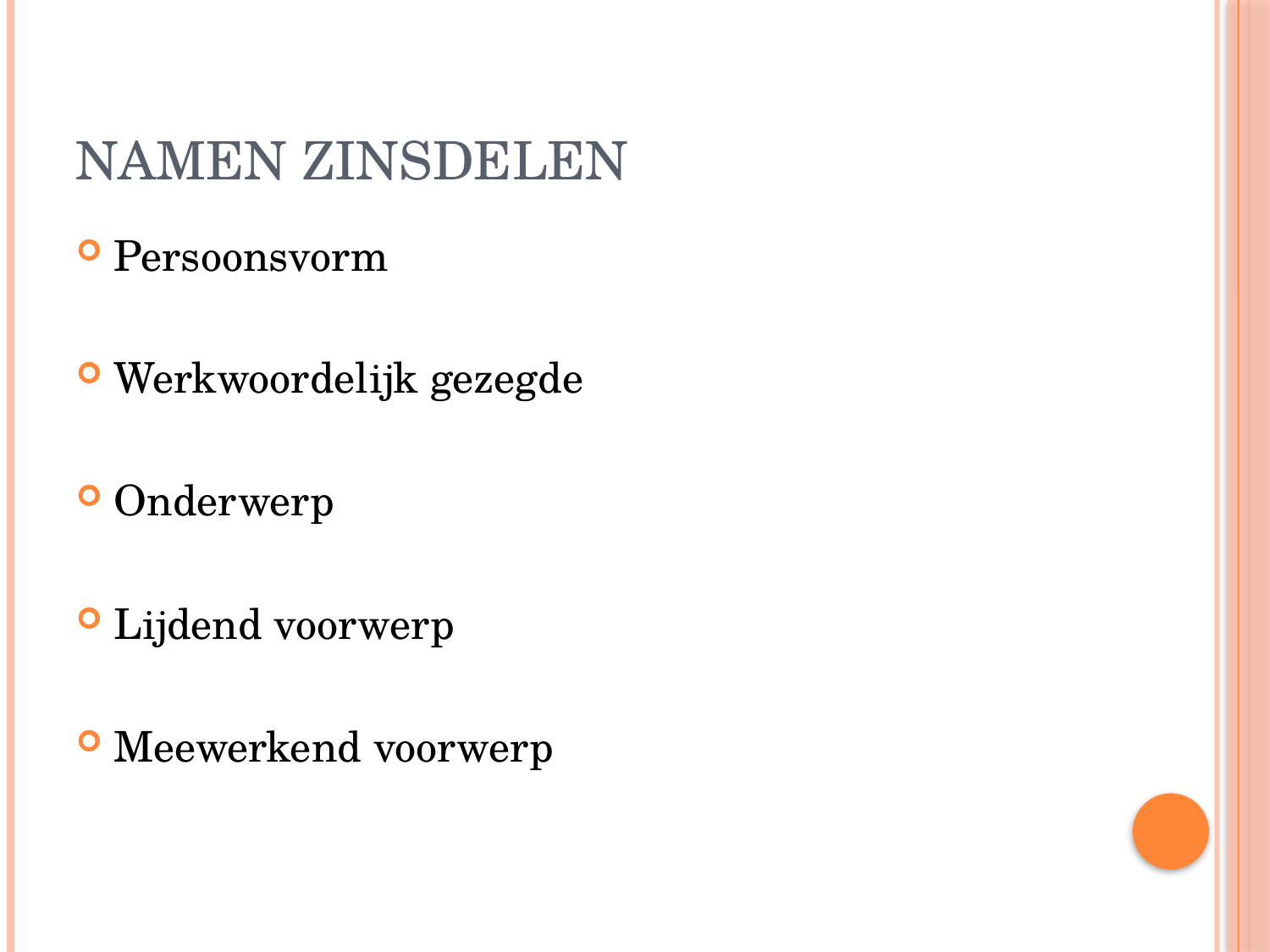

# Namen zinsdelen
Persoonsvorm

Werkwoordelijk gezegde

Onderwerp

Lijdend voorwerp

Meewerkend voorwerp